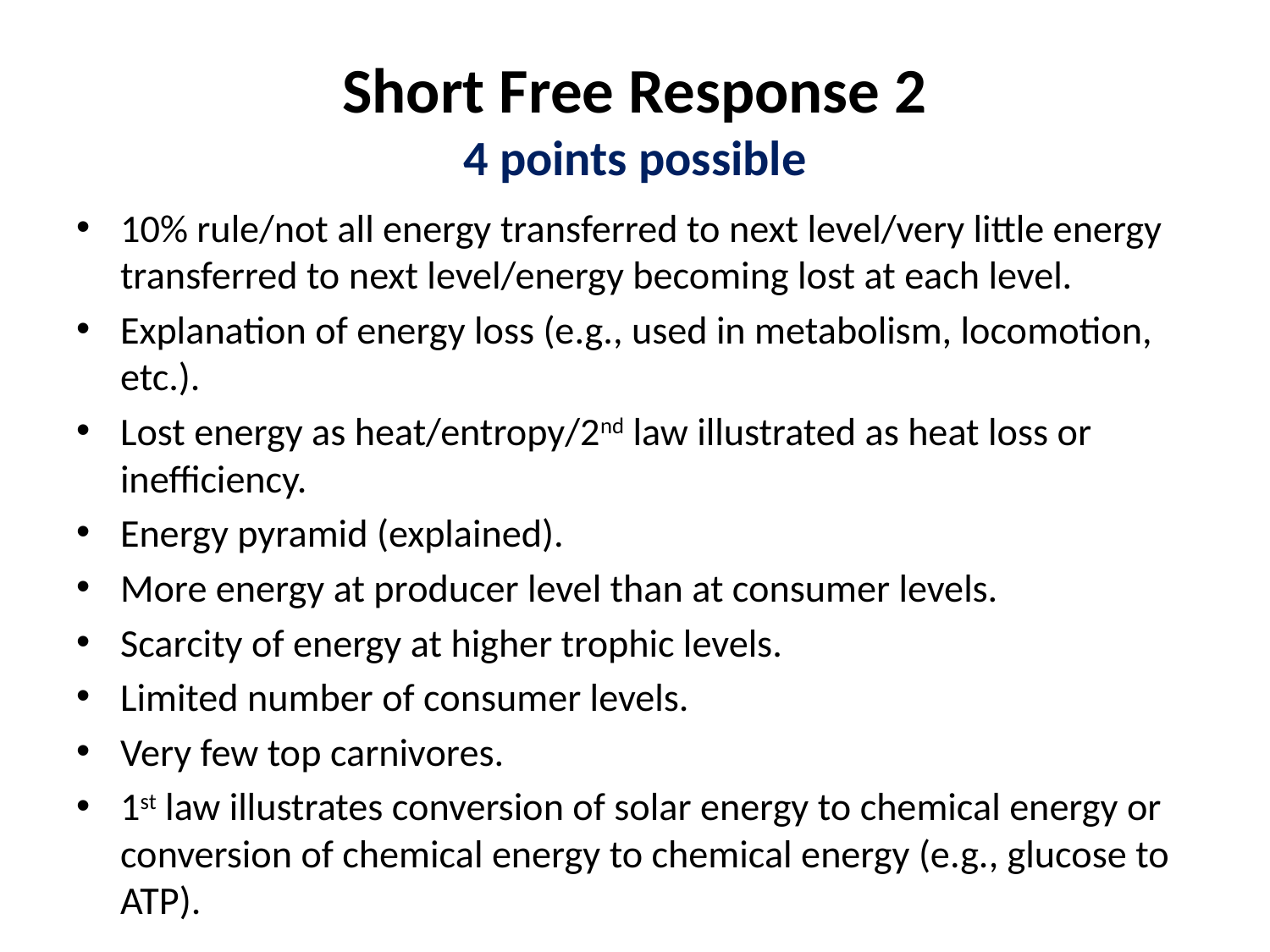

# Short Free Response 2 4 points possible
10% rule/not all energy transferred to next level/very little energy transferred to next level/energy becoming lost at each level.
Explanation of energy loss (e.g., used in metabolism, locomotion, etc.).
Lost energy as heat/entropy/2nd law illustrated as heat loss or inefficiency.
Energy pyramid (explained).
More energy at producer level than at consumer levels.
Scarcity of energy at higher trophic levels.
Limited number of consumer levels.
Very few top carnivores.
1st law illustrates conversion of solar energy to chemical energy or conversion of chemical energy to chemical energy (e.g., glucose to ATP).